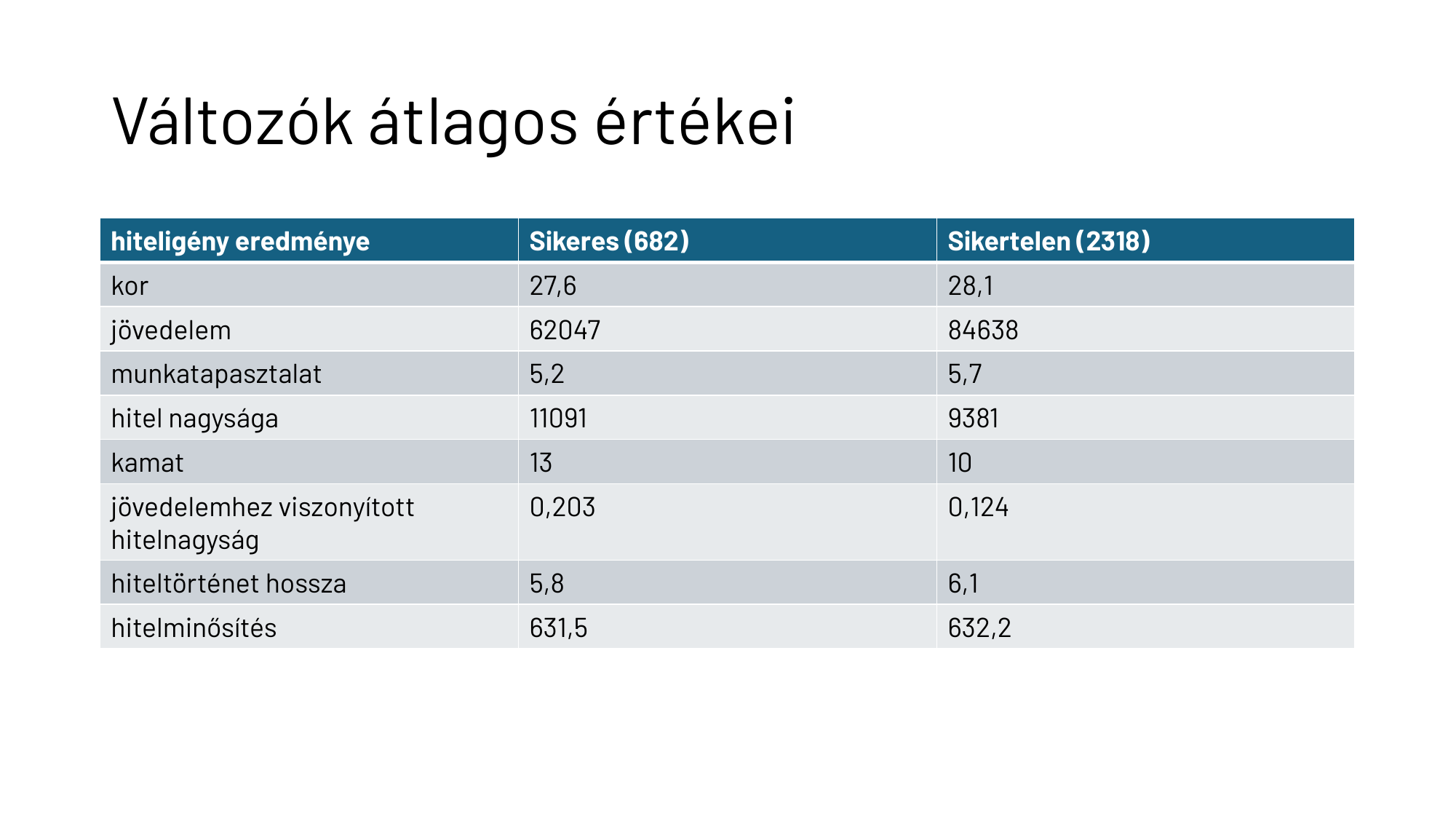

# Változók átlagos értékei
| hiteligény eredménye | Sikeres (682) | Sikertelen (2318) |
| --- | --- | --- |
| kor | 27,6 | 28,1 |
| jövedelem | 62047 | 84638 |
| munkatapasztalat | 5,2 | 5,7 |
| hitel nagysága | 11091 | 9381 |
| kamat | 13 | 10 |
| jövedelemhez viszonyított hitelnagyság | 0,203 | 0,124 |
| hiteltörténet hossza | 5,8 | 6,1 |
| hitelminősítés | 631,5 | 632,2 |